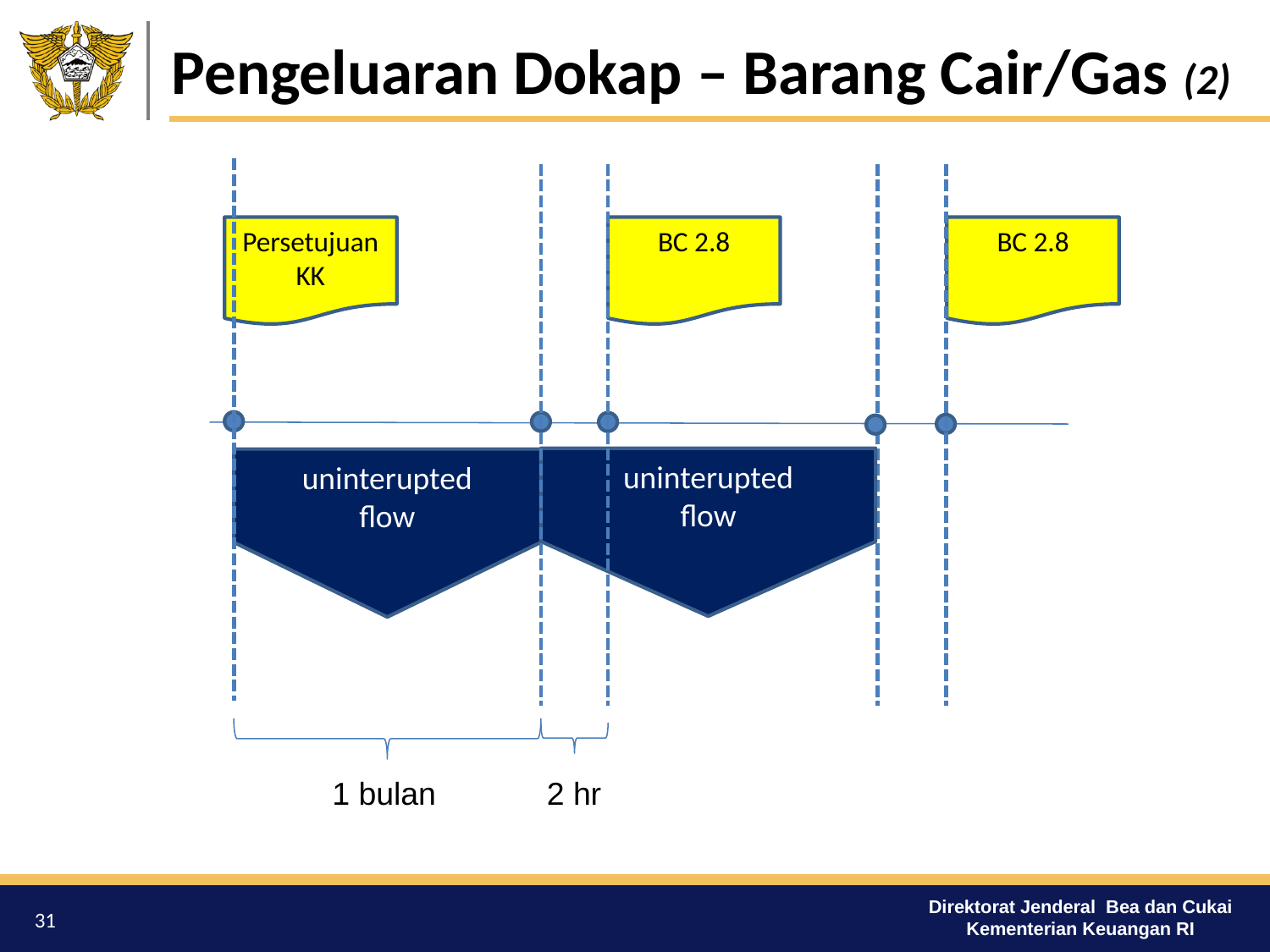

# Pengeluaran Dokap – Barang Cair/Gas (2)
Persetujuan KK
BC 2.8
BC 2.8

uninterupted
flow
uninterupted
flow

1 bulan
2 hr
31